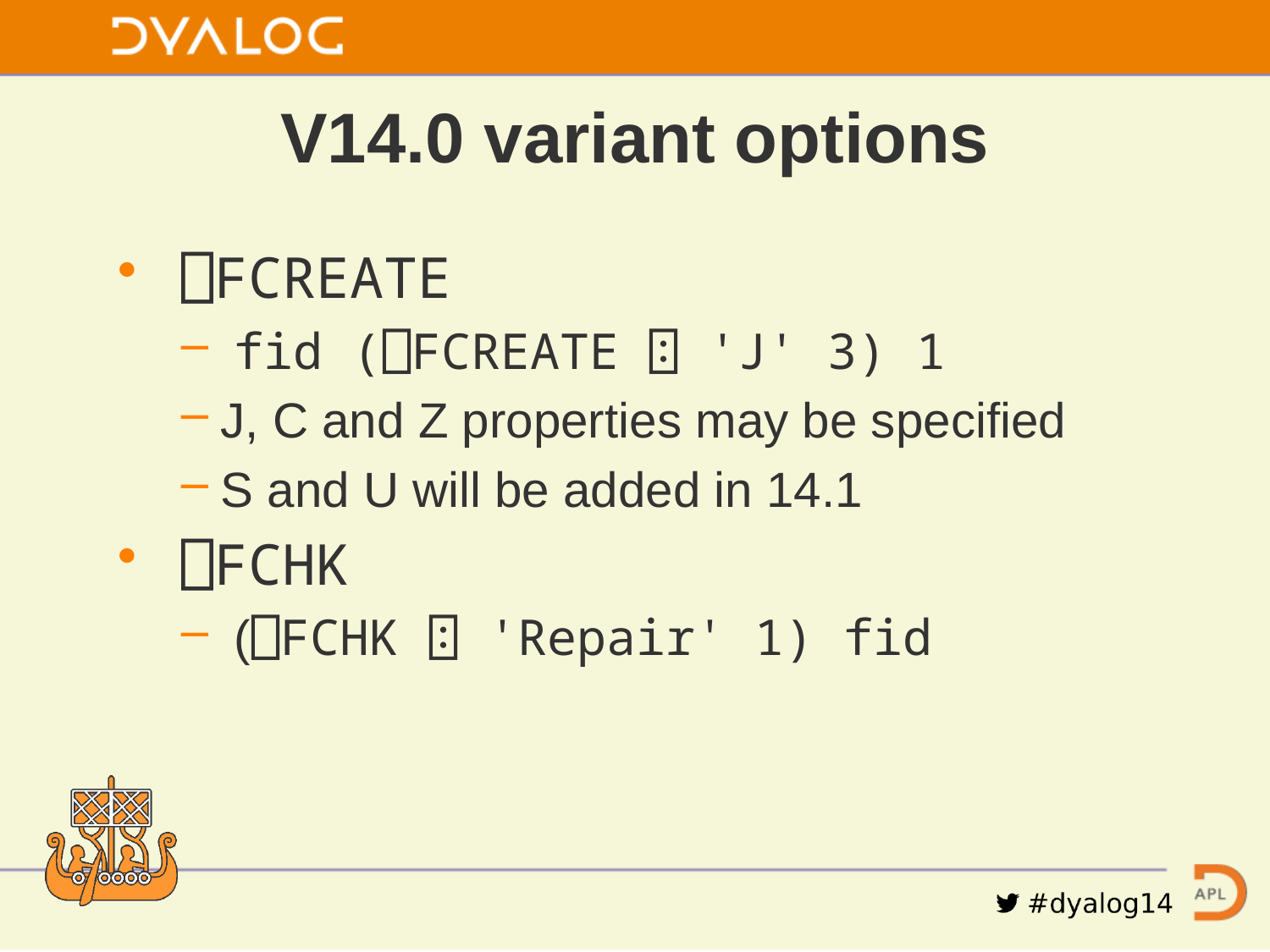

# V14.0 variant options
 ⎕FCREATE
 fid (⎕FCREATE ⍠ 'J' 3) 1
J, C and Z properties may be specified
S and U will be added in 14.1
 ⎕FCHK
 (⎕FCHK ⍠ 'Repair' 1) fid